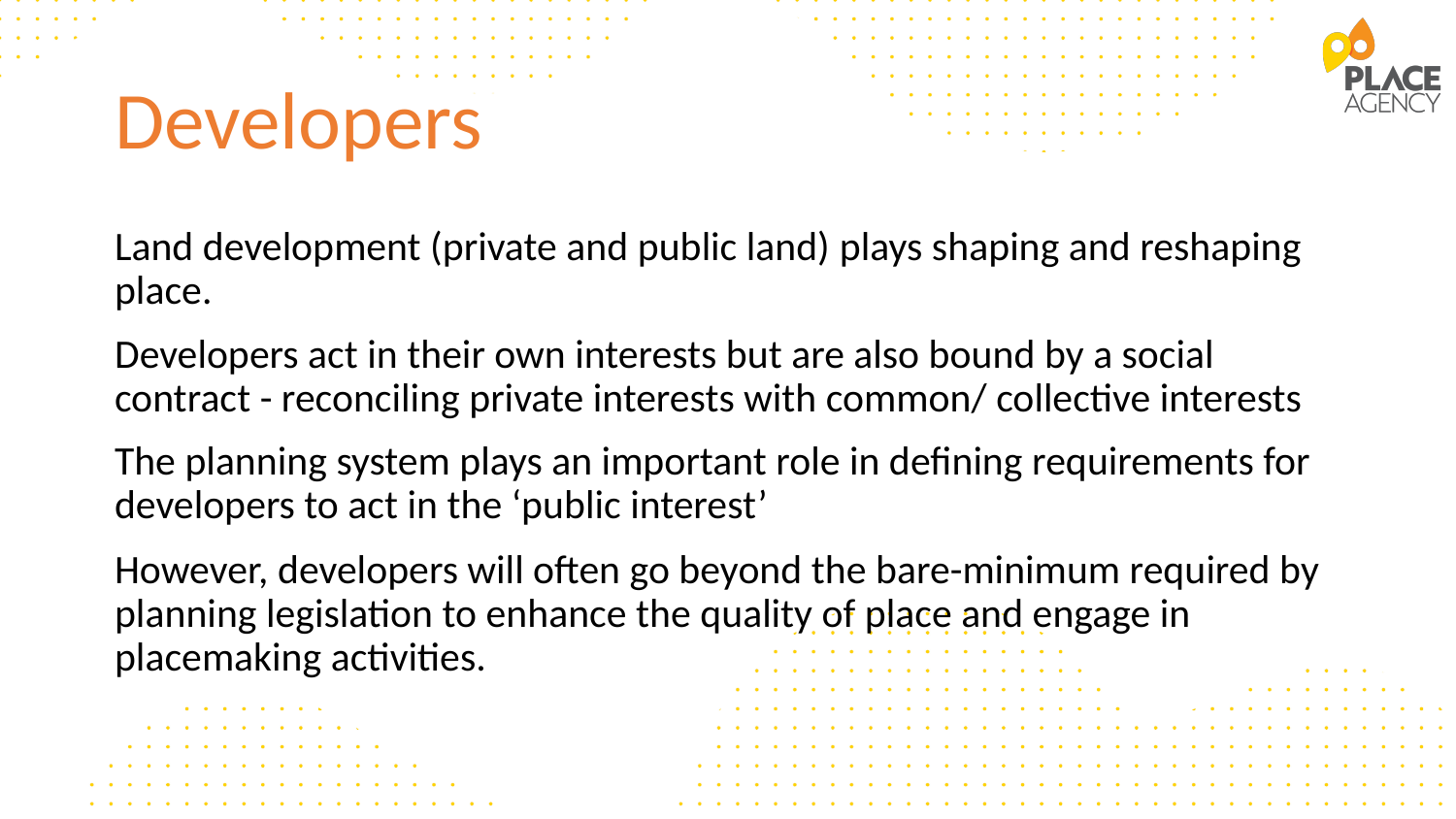

# Developers
Land development (private and public land) plays shaping and reshaping place.
Developers act in their own interests but are also bound by a social contract - reconciling private interests with common/ collective interests
The planning system plays an important role in defining requirements for developers to act in the ‘public interest’
However, developers will often go beyond the bare-minimum required by planning legislation to enhance the quality of place and engage in placemaking activities.